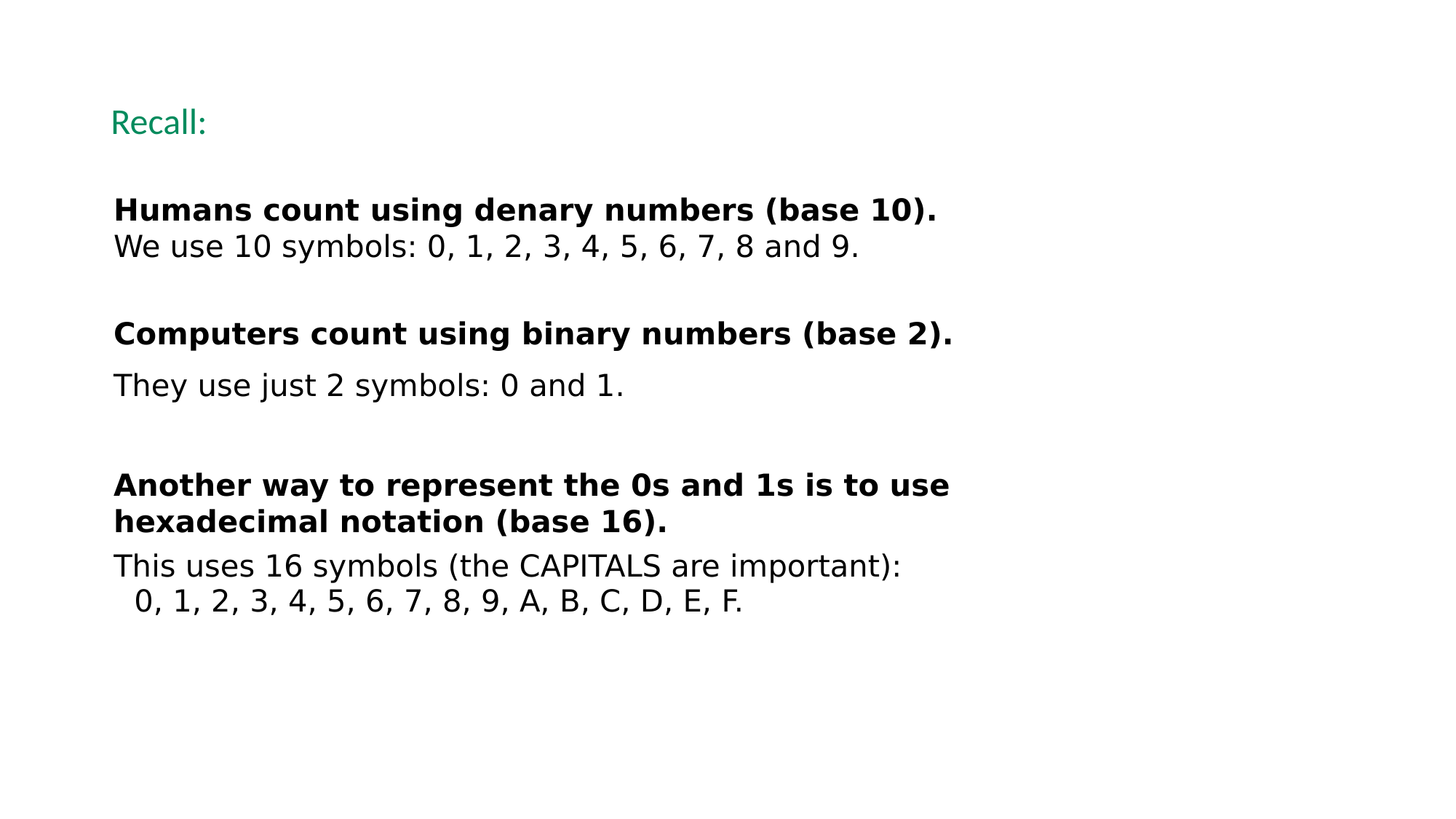

# Recall:
Humans count using denary numbers (base 10).
We use 10 symbols: 0, 1, 2, 3, 4, 5, 6, 7, 8 and 9.

Computers count using binary numbers (base 2).
They use just 2 symbols: 0 and 1.
Another way to represent the 0s and 1s is to use hexadecimal notation (base 16).
This uses 16 symbols (the CAPITALS are important):
0, 1, 2, 3, 4, 5, 6, 7, 8, 9, A, B, C, D, E, F.